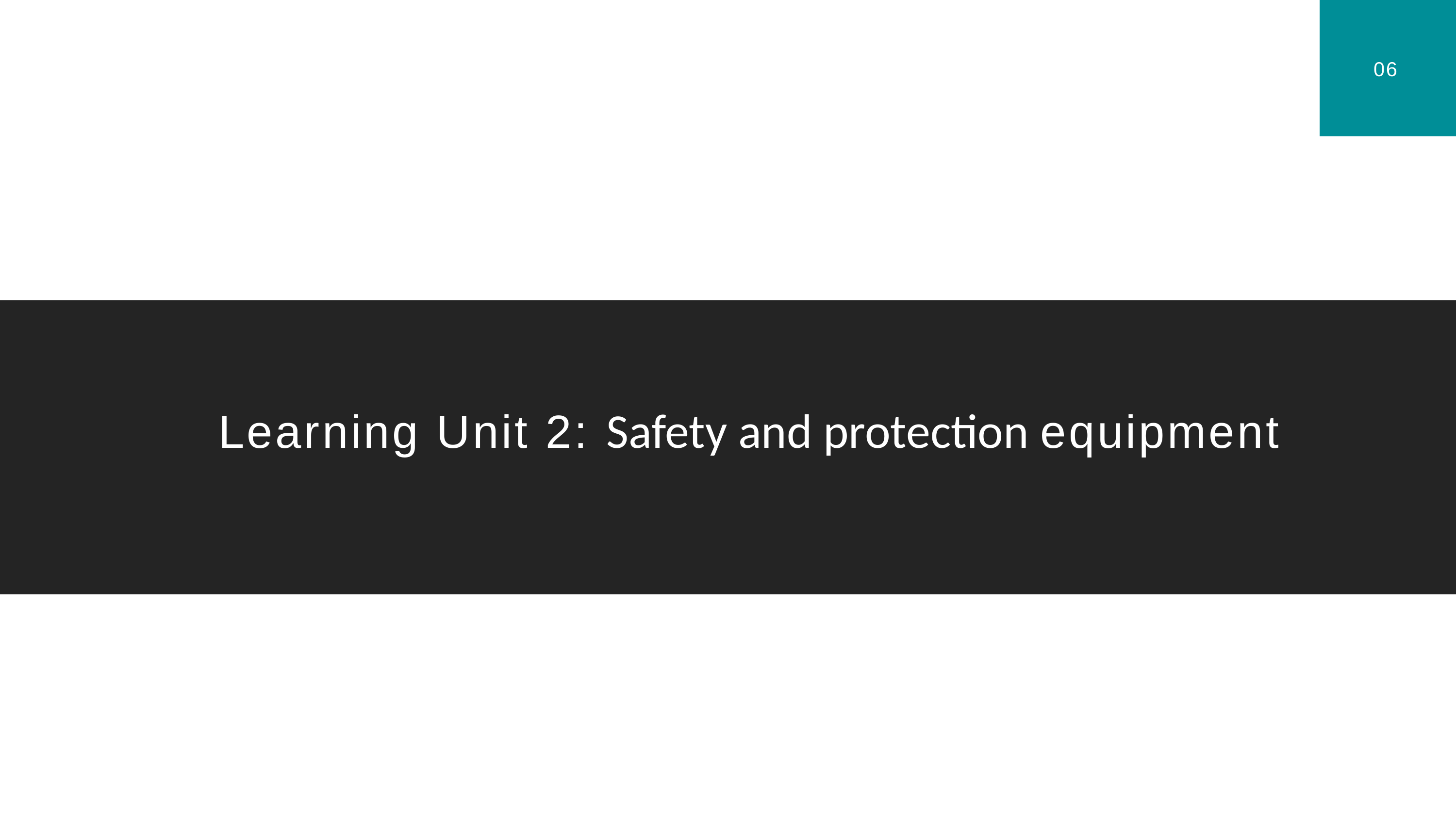

06

Learning Unit 2: Safety and protection equipment